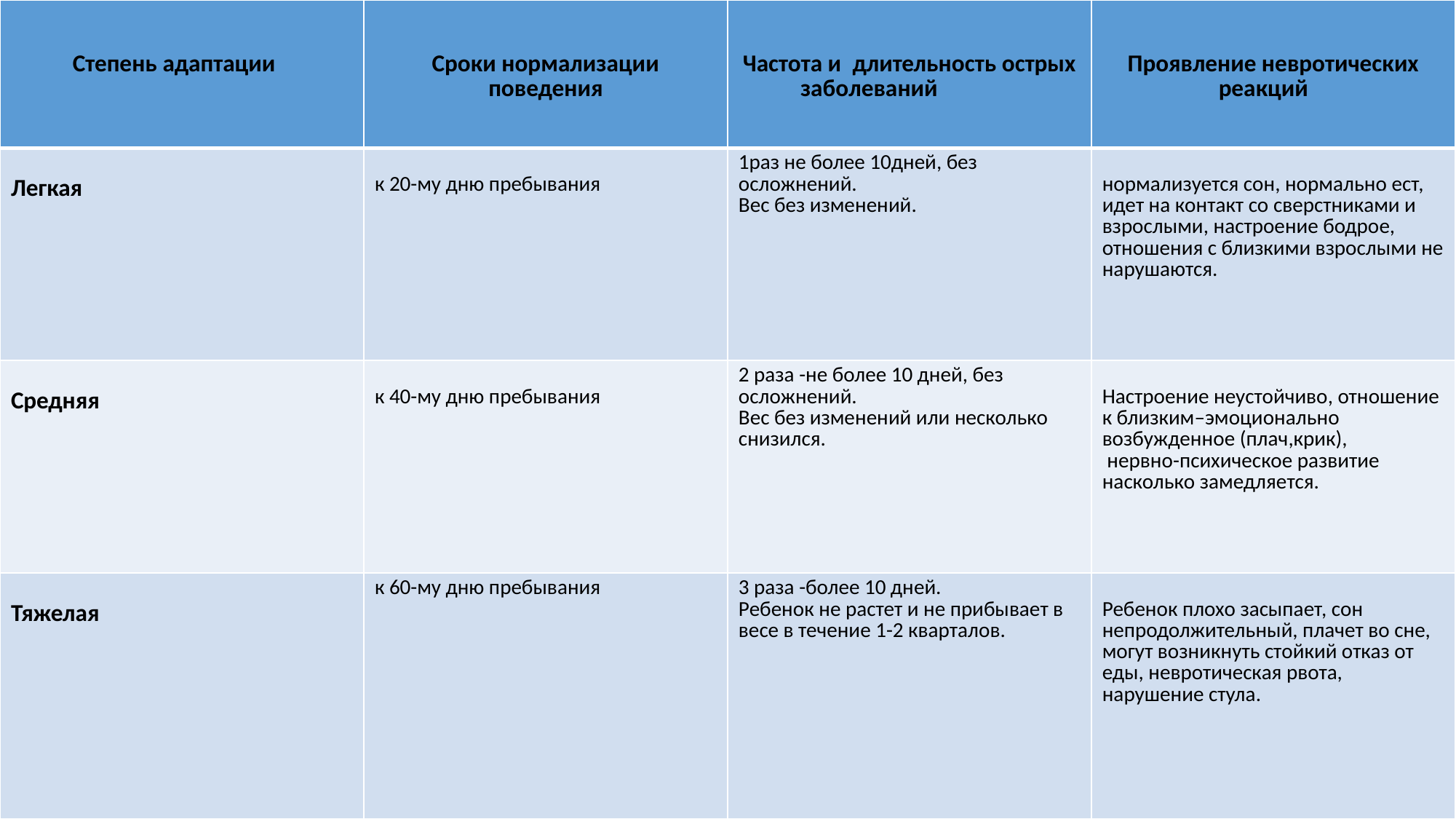

| Степень адаптации | Сроки нормализации поведения | Частота и длительность острых заболеваний | Проявление невротических реакций |
| --- | --- | --- | --- |
| Легкая | к 20-му дню пребывания | 1раз не более 10дней, без осложнений. Вес без изменений. | нормализуется сон, нормально ест, идет на контакт со сверстниками и взрослыми, настроение бодрое, отношения с близкими взрослыми не нарушаются. |
| Средняя | к 40-му дню пребывания | 2 раза -не более 10 дней, без осложнений. Вес без изменений или несколько снизился. | Настроение неустойчиво, отношение к близким–эмоционально возбужденное (плач,крик), нервно-психическое развитие насколько замедляется. |
| Тяжелая | к 60-му дню пребывания | 3 раза -более 10 дней. Ребенок не растет и не прибывает в весе в течение 1-2 кварталов. | Ребенок плохо засыпает, сон непродолжительный, плачет во сне, могут возникнуть стойкий отказ от еды, невротическая рвота, нарушение стула. |